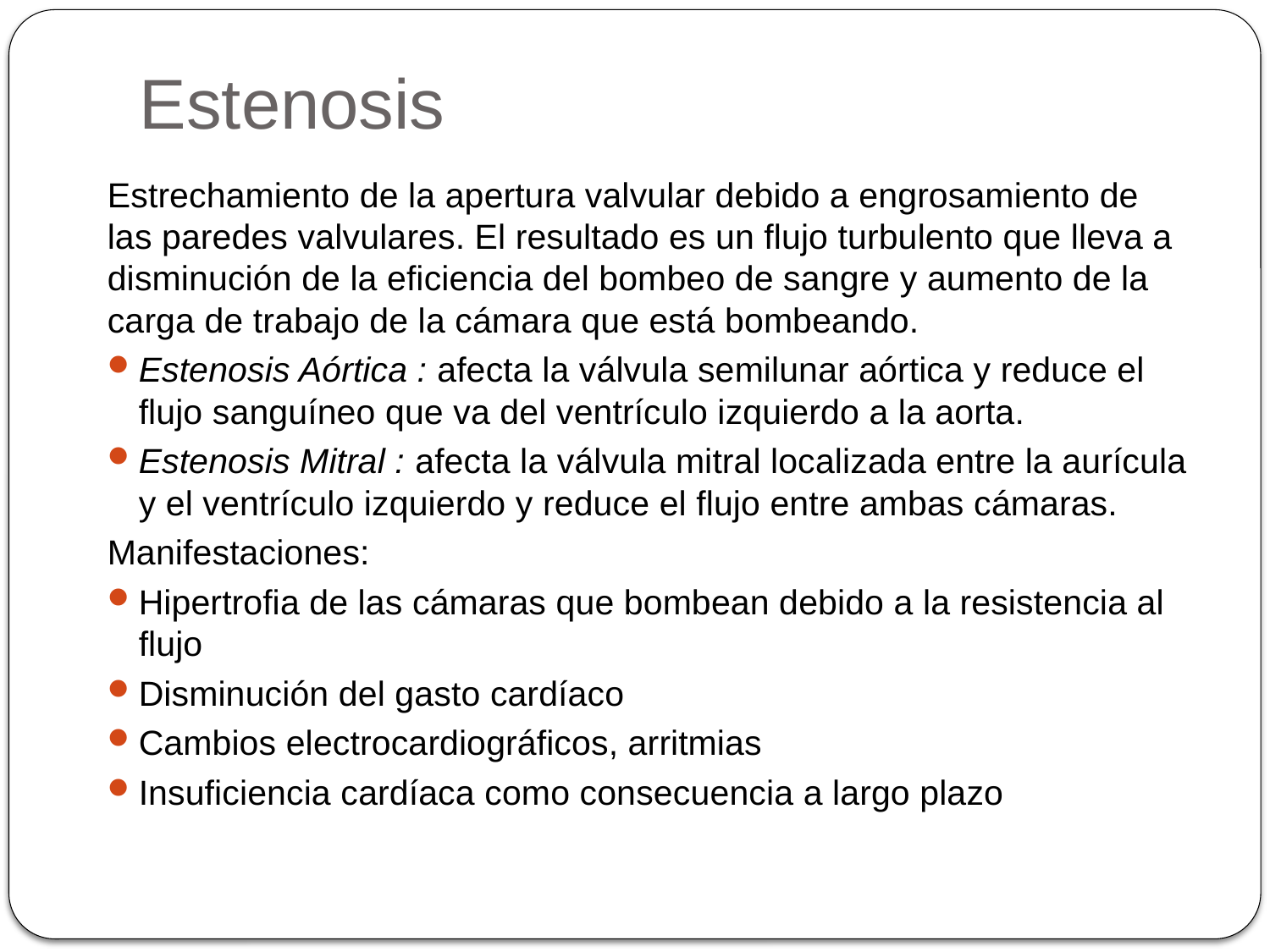

# Estenosis
Estrechamiento de la apertura valvular debido a engrosamiento de las paredes valvulares. El resultado es un flujo turbulento que lleva a disminución de la eficiencia del bombeo de sangre y aumento de la carga de trabajo de la cámara que está bombeando.
Estenosis Aórtica : afecta la válvula semilunar aórtica y reduce el flujo sanguíneo que va del ventrículo izquierdo a la aorta.
Estenosis Mitral : afecta la válvula mitral localizada entre la aurícula y el ventrículo izquierdo y reduce el flujo entre ambas cámaras.
Manifestaciones:
Hipertrofia de las cámaras que bombean debido a la resistencia al flujo
Disminución del gasto cardíaco
Cambios electrocardiográficos, arritmias
Insuficiencia cardíaca como consecuencia a largo plazo